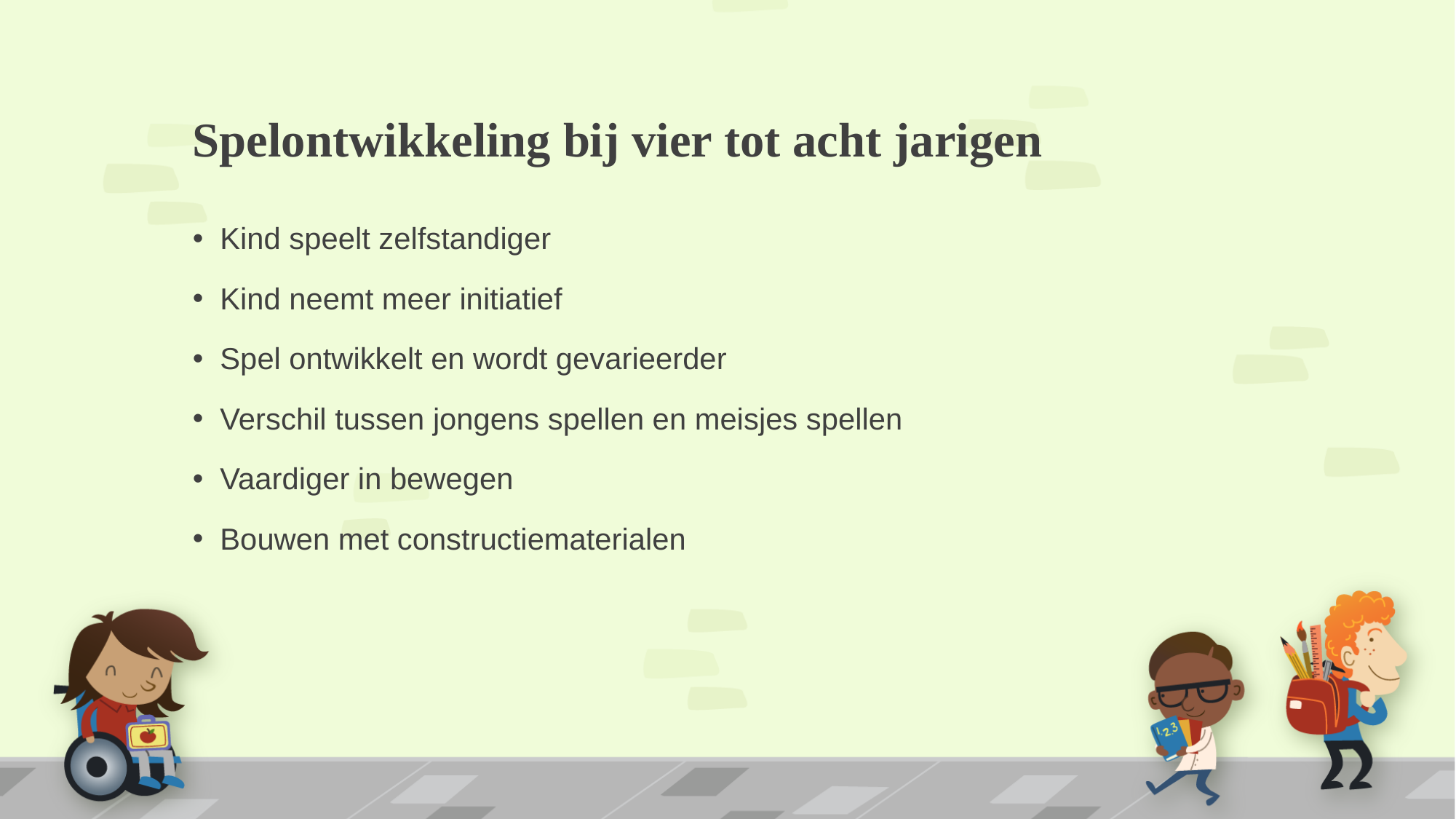

# Spelontwikkeling bij vier tot acht jarigen
Kind speelt zelfstandiger
Kind neemt meer initiatief
Spel ontwikkelt en wordt gevarieerder
Verschil tussen jongens spellen en meisjes spellen
Vaardiger in bewegen
Bouwen met constructiematerialen